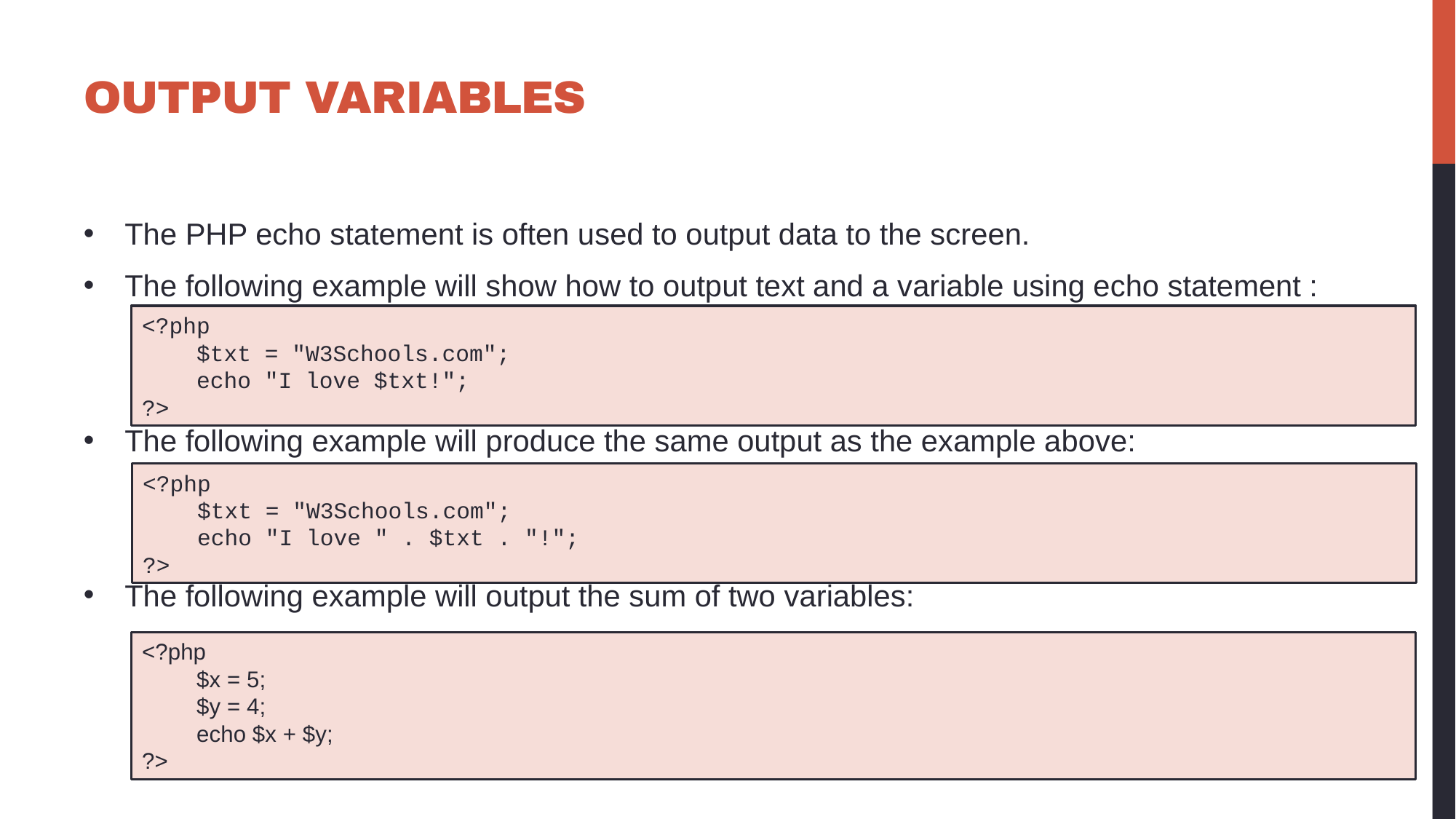

# Output Variables
The PHP echo statement is often used to output data to the screen.
The following example will show how to output text and a variable using echo statement :

The following example will produce the same output as the example above:

The following example will output the sum of two variables:

<?php
$txt = "W3Schools.com";
echo "I love $txt!";
?>
<?php
$txt = "W3Schools.com";
echo "I love " . $txt . "!";
?>
<?php
$x = 5;
$y = 4;
echo $x + $y;
?>